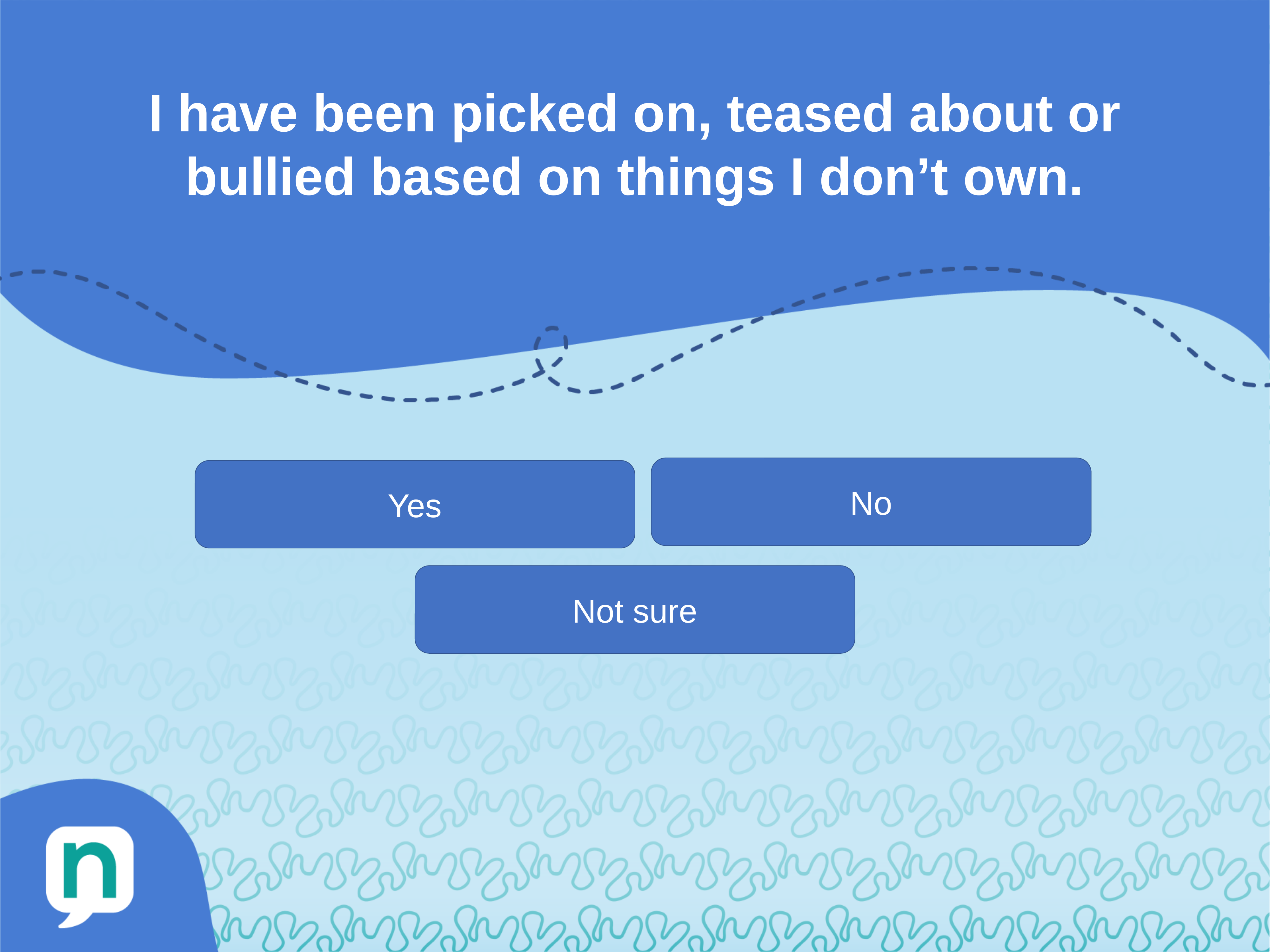

I have been picked on, teased about or bullied based on things I don’t own.
No
Yes
Not sure